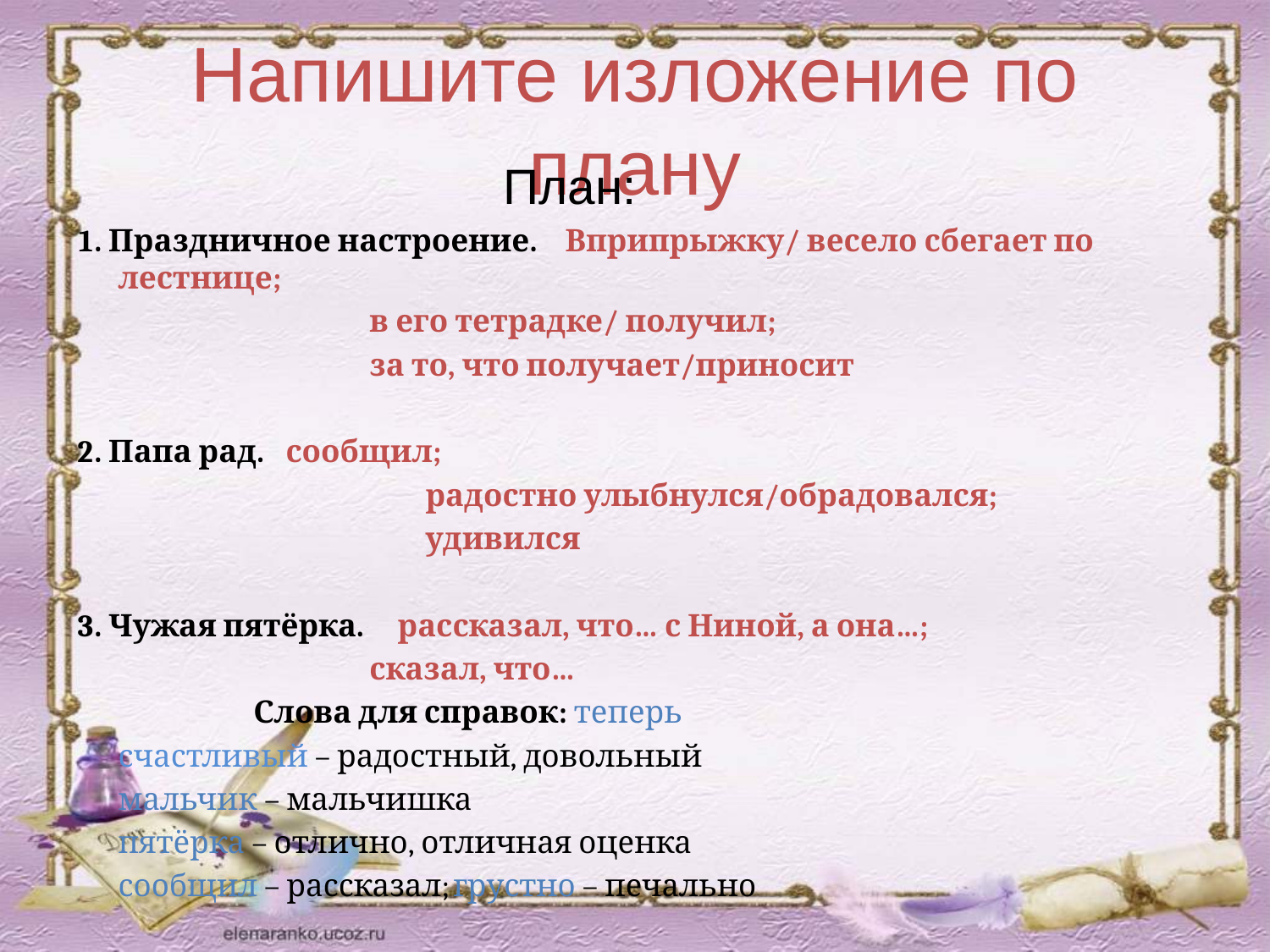

# Напишите изложение по плану
		                            План:
1. Праздничное настроение.  	Вприпрыжку/ весело сбегает по 					лестнице;
                                           		в его тетрадке/ получил;
                                         		за то, что получает/приносит

2. Папа рад.  			сообщил;
                                              	 	радостно улыбнулся/обрадовался;
                                             	 	удивился

3. Чужая пятёрка.  		рассказал, что… с Ниной, а она…;
                                 	      	сказал, что…
		                    Слова для справок: теперь
			счастливый – радостный, довольный
			мальчик – мальчишка
			пятёрка – отлично, отличная оценка
			сообщил – рассказал;	грустно – печально